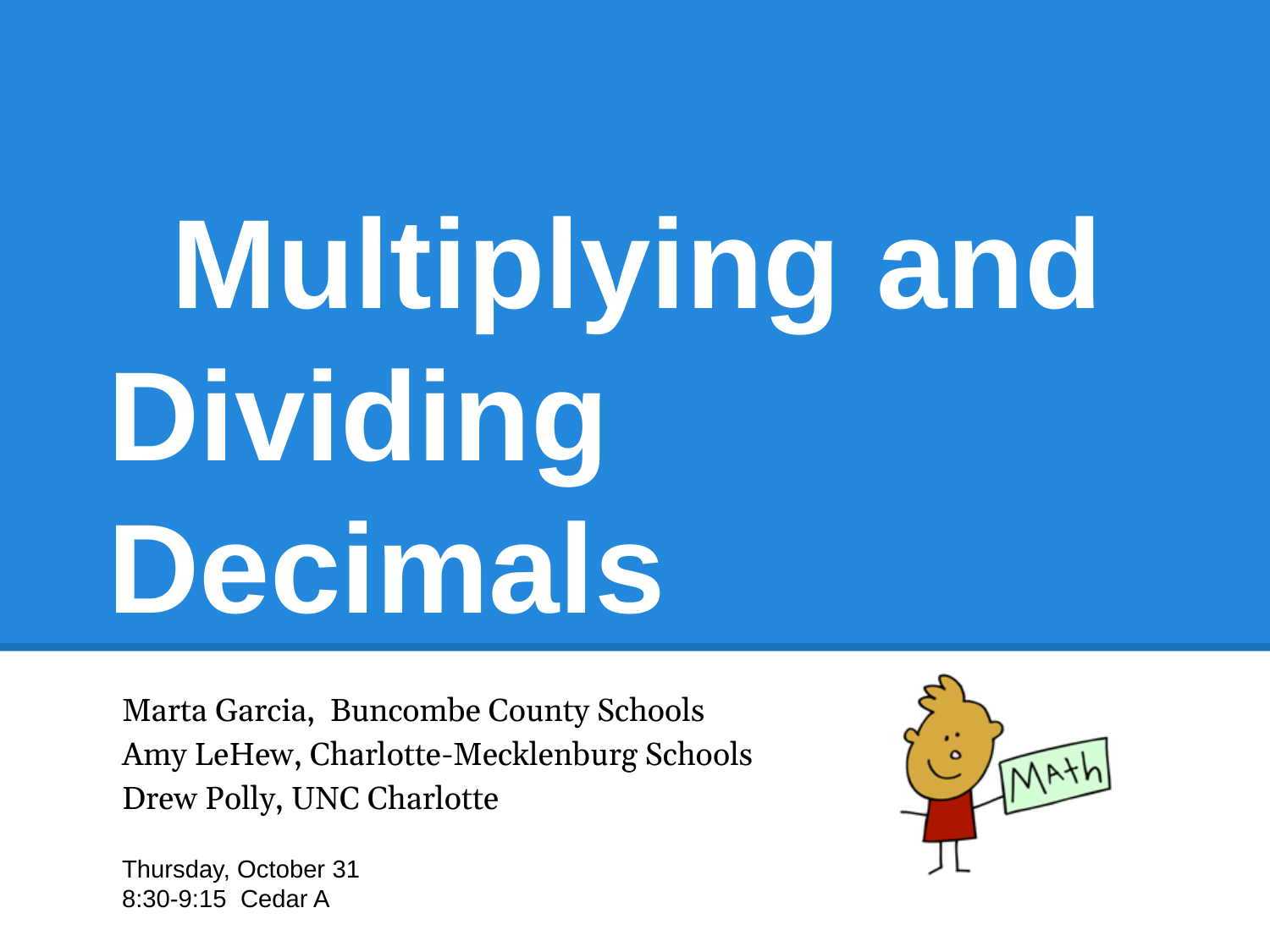

# Multiplying and Dividing Decimals

Marta Garcia,  Buncombe County Schools
Amy LeHew, Charlotte-Mecklenburg Schools
Drew Polly, UNC Charlotte

Thursday, October 31
8:30-9:15  Cedar A